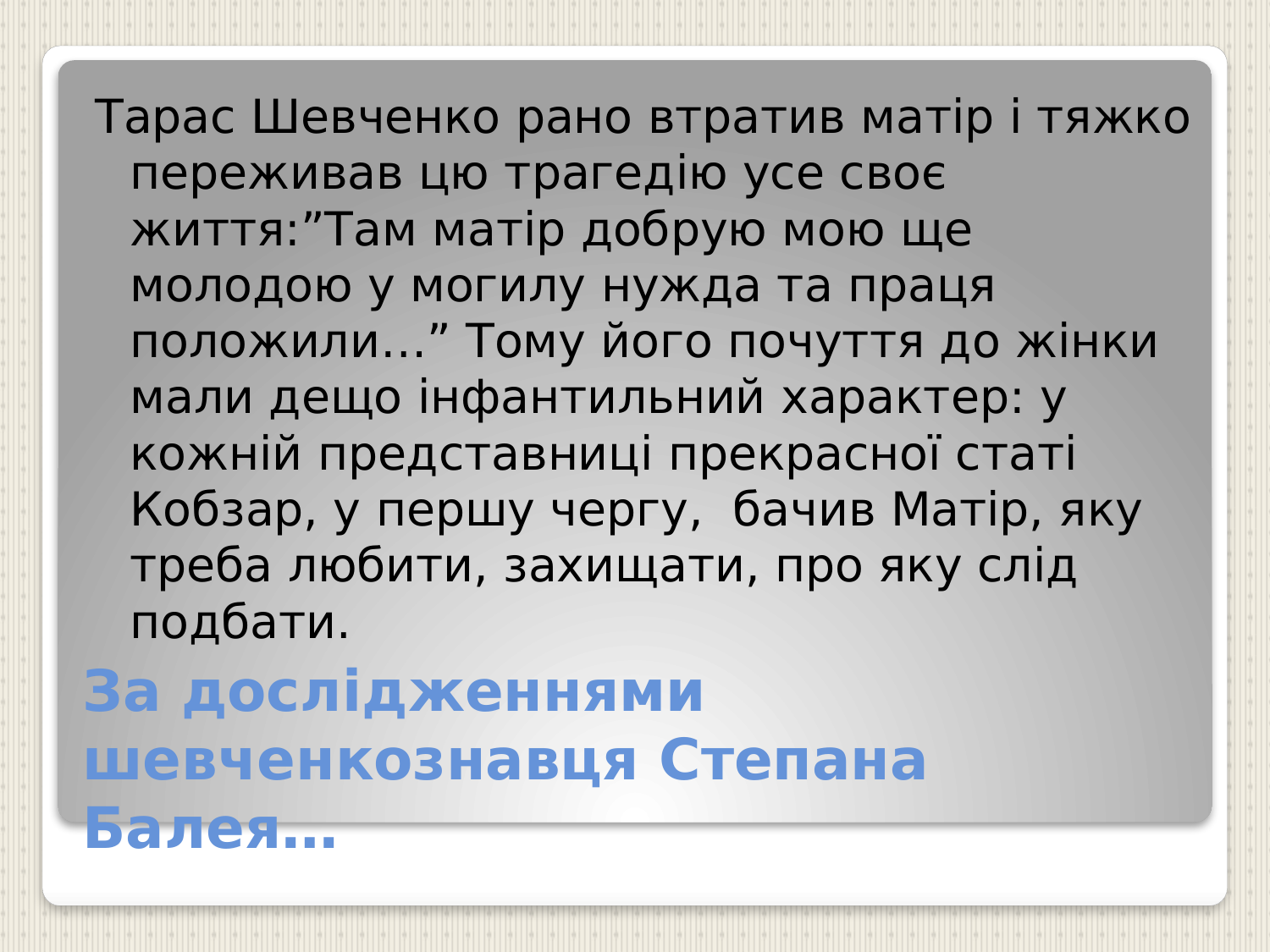

Тарас Шевченко рано втратив матір і тяжко переживав цю трагедію усе своє життя:”Там матір добрую мою ще молодою у могилу нужда та праця положили…” Тому його почуття до жінки мали дещо інфантильний характер: у кожній представниці прекрасної статі Кобзар, у першу чергу,  бачив Матір, яку треба любити, захищати, про яку слід подбати.
# За дослідженнями шевченкознавця Степана Балея…